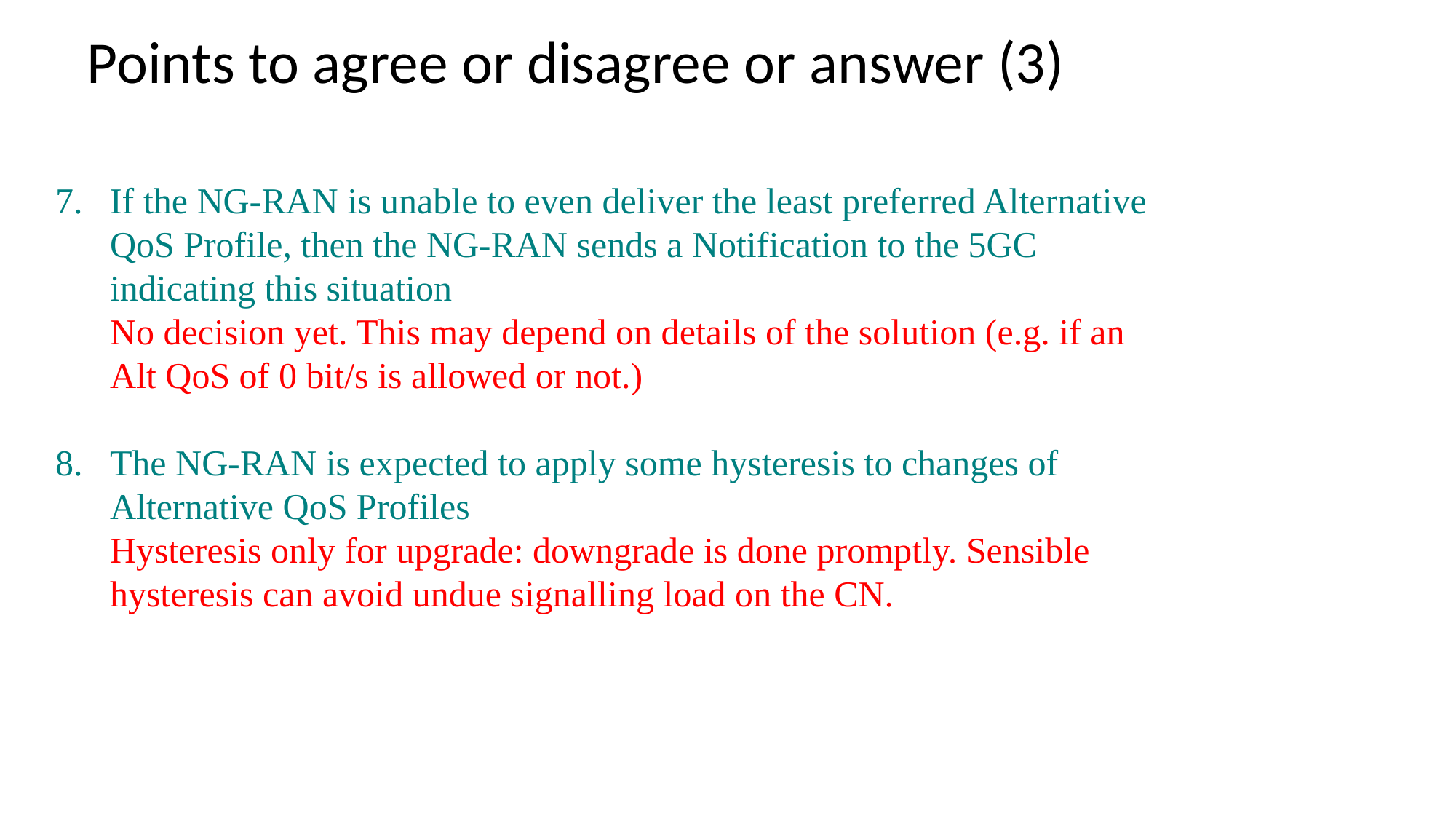

# Points to agree or disagree or answer (3)
If the NG-RAN is unable to even deliver the least preferred Alternative QoS Profile, then the NG-RAN sends a Notification to the 5GC indicating this situation
No decision yet. This may depend on details of the solution (e.g. if an Alt QoS of 0 bit/s is allowed or not.)

The NG-RAN is expected to apply some hysteresis to changes of Alternative QoS Profiles
Hysteresis only for upgrade: downgrade is done promptly. Sensible hysteresis can avoid undue signalling load on the CN.